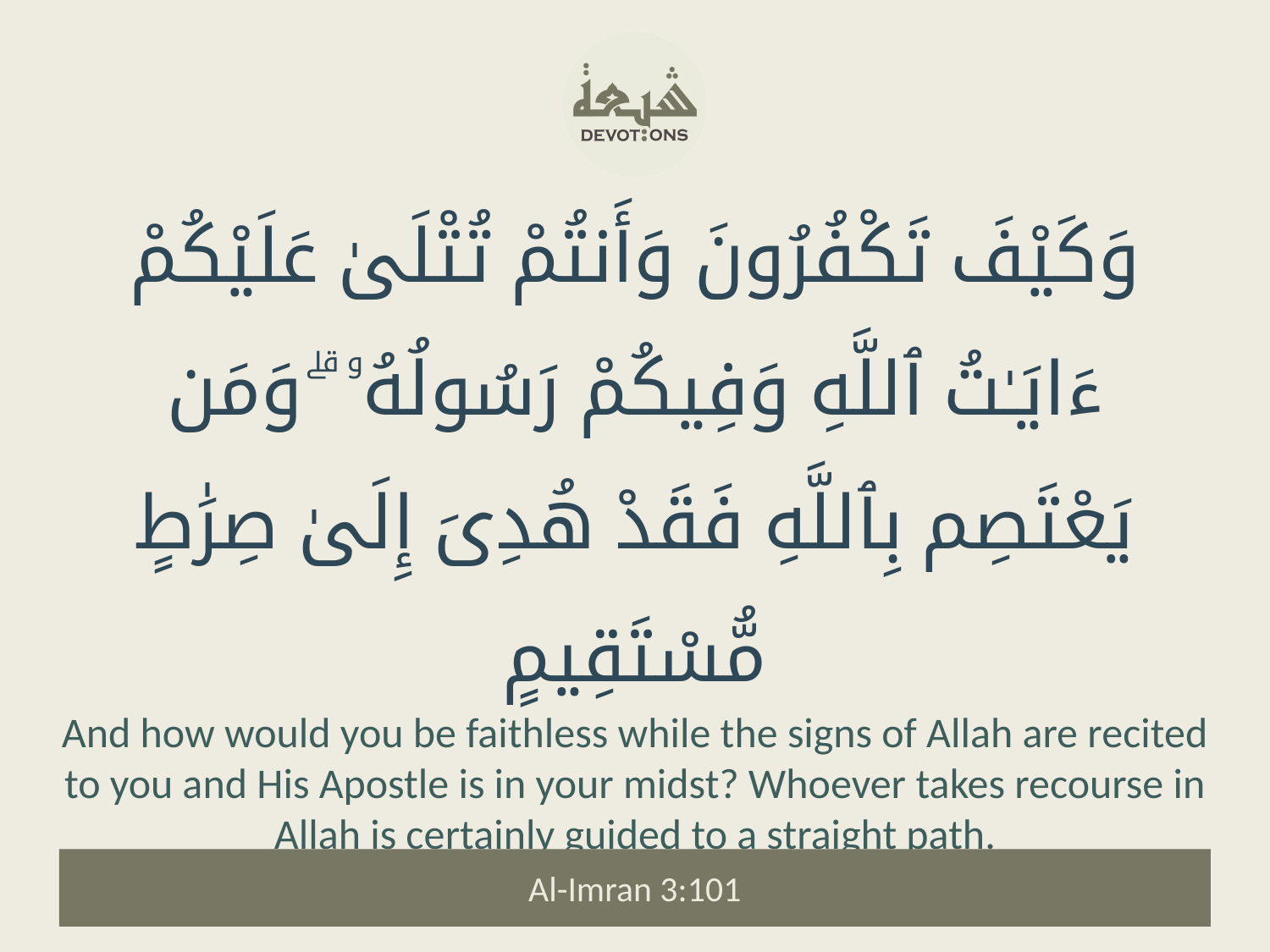

وَكَيْفَ تَكْفُرُونَ وَأَنتُمْ تُتْلَىٰ عَلَيْكُمْ ءَايَـٰتُ ٱللَّهِ وَفِيكُمْ رَسُولُهُۥ ۗ وَمَن يَعْتَصِم بِٱللَّهِ فَقَدْ هُدِىَ إِلَىٰ صِرَٰطٍ مُّسْتَقِيمٍ
And how would you be faithless while the signs of Allah are recited to you and His Apostle is in your midst? Whoever takes recourse in Allah is certainly guided to a straight path.
Al-Imran 3:101